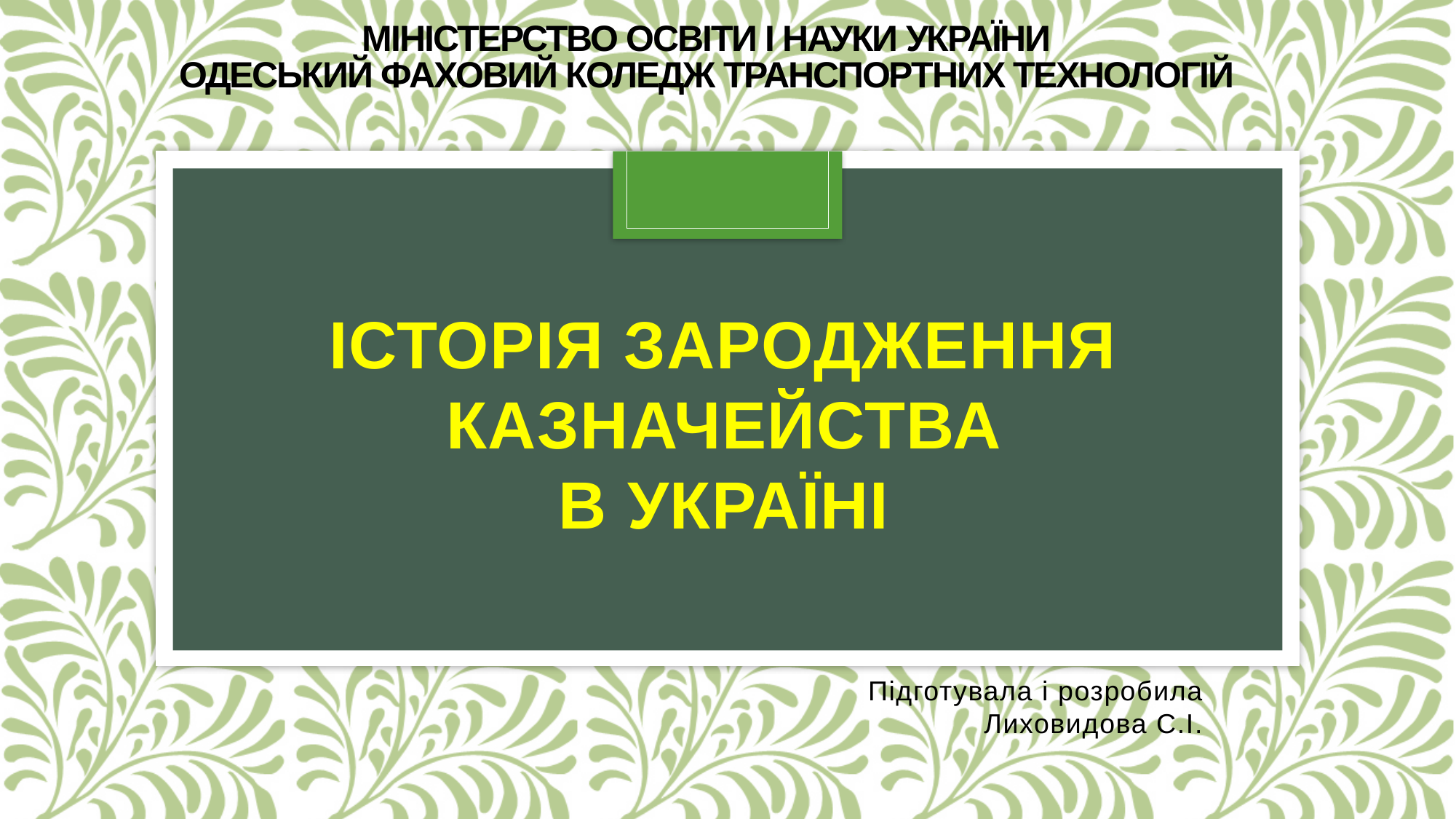

# Міністерство освіти і науки УКРАЇНИ ОДЕСЬКИЙ ФАХОВИЙ КОЛЕДЖ ТРАНСПОРТНИХ ТЕХНОЛОГІЙ
ІСТОРІЯ ЗАРОДЖЕННЯ КАЗНАЧЕЙСТВА
В УКРАЇНІ

Підготувала і розробила
Лиховидова С.І.